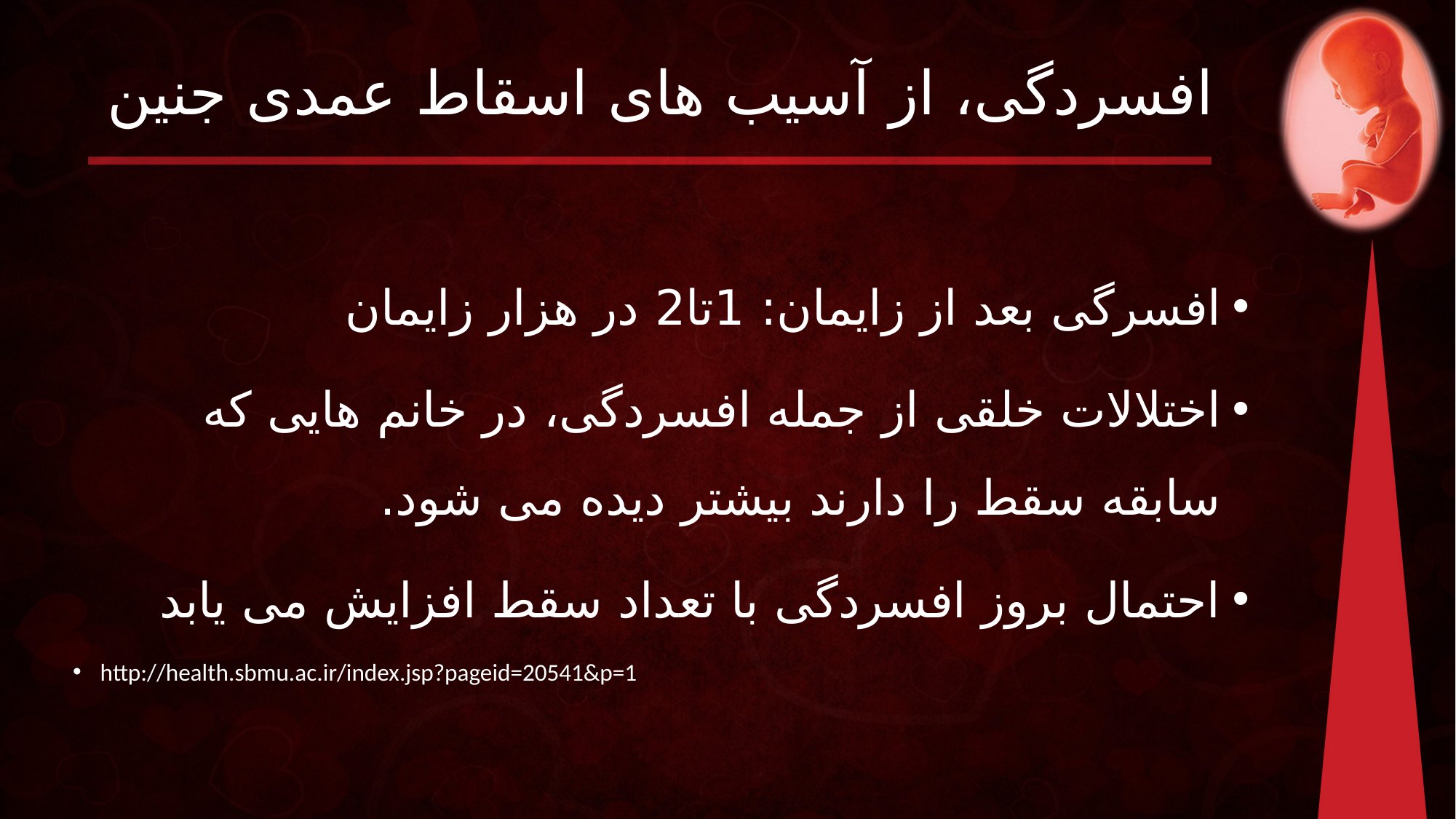

# افسردگی، از آسیب های اسقاط عمدی جنین
افسرگی بعد از زایمان: 1تا2 در هزار زایمان
اختلالات خلقی از جمله افسردگی، در خانم هایی که سابقه سقط را دارند بیشتر دیده می شود.
احتمال بروز افسردگی با تعداد سقط افزایش می یابد
http://health.sbmu.ac.ir/index.jsp?pageid=20541&p=1